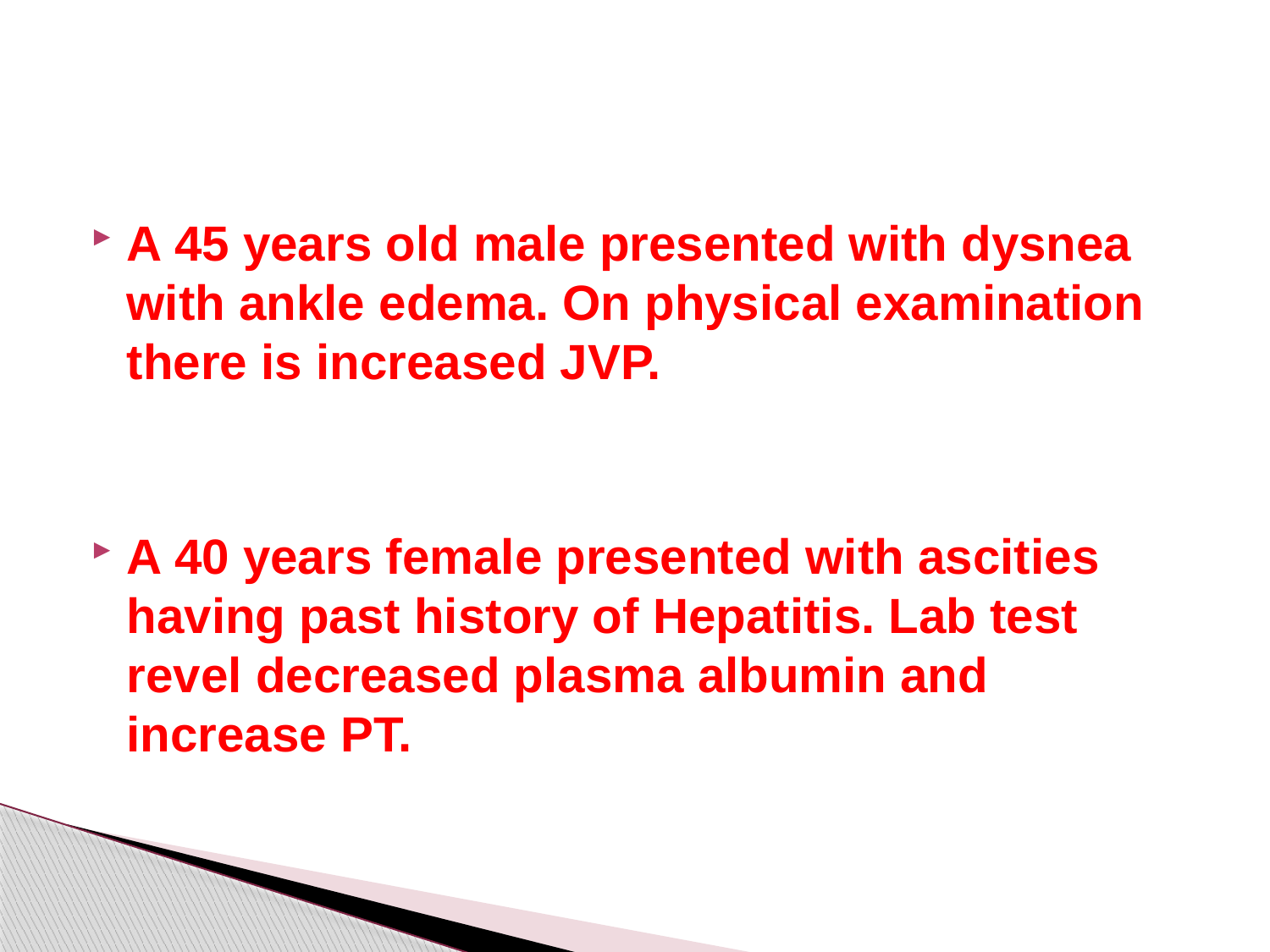

#
A 45 years old male presented with dysnea  with ankle edema. On physical examination there is increased JVP.

A 40 years female presented with ascities  having past history of Hepatitis. Lab test revel decreased plasma albumin and increase PT.